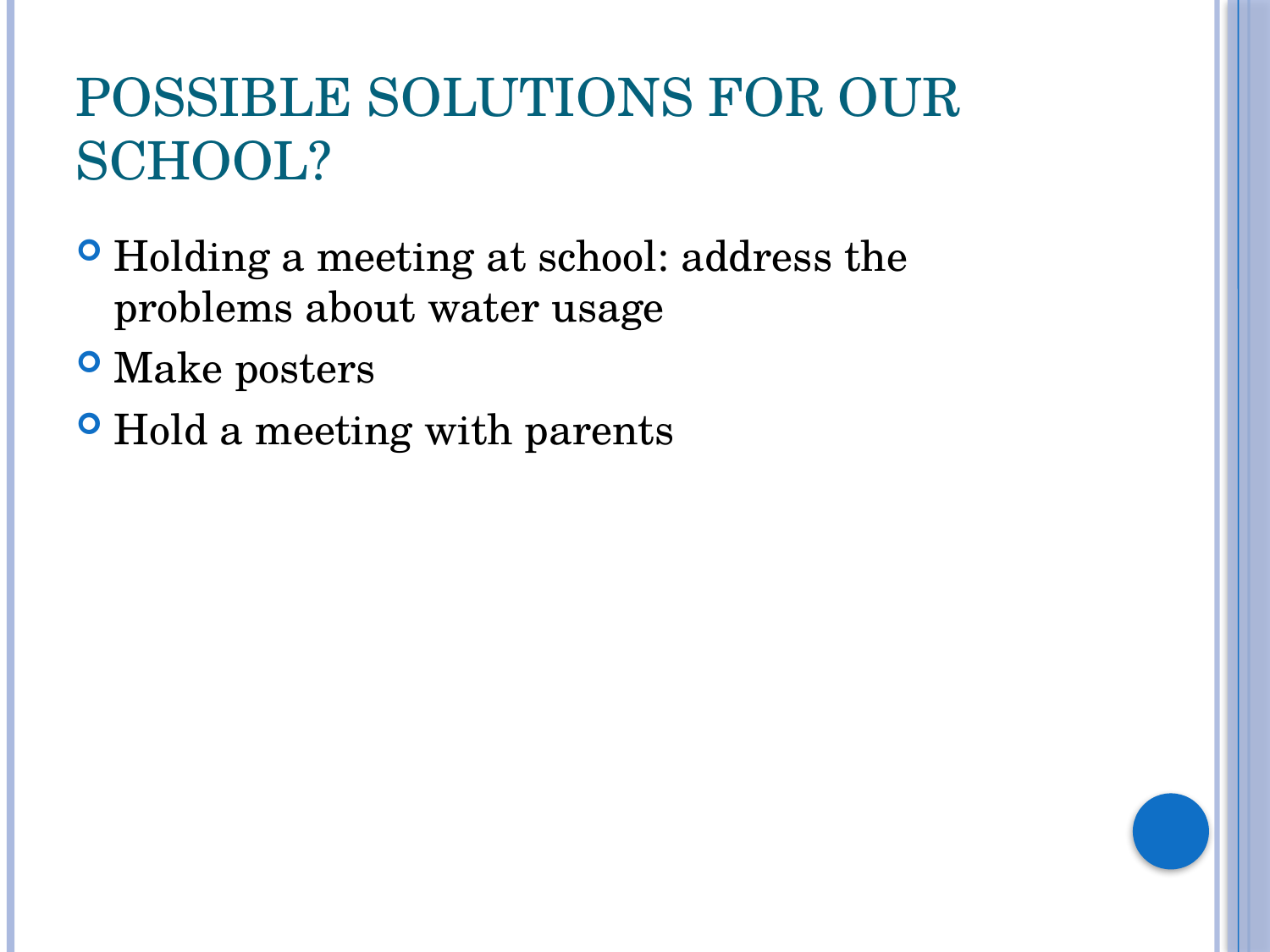

# Possible Solutions for our School?
Holding a meeting at school: address the problems about water usage
Make posters
Hold a meeting with parents